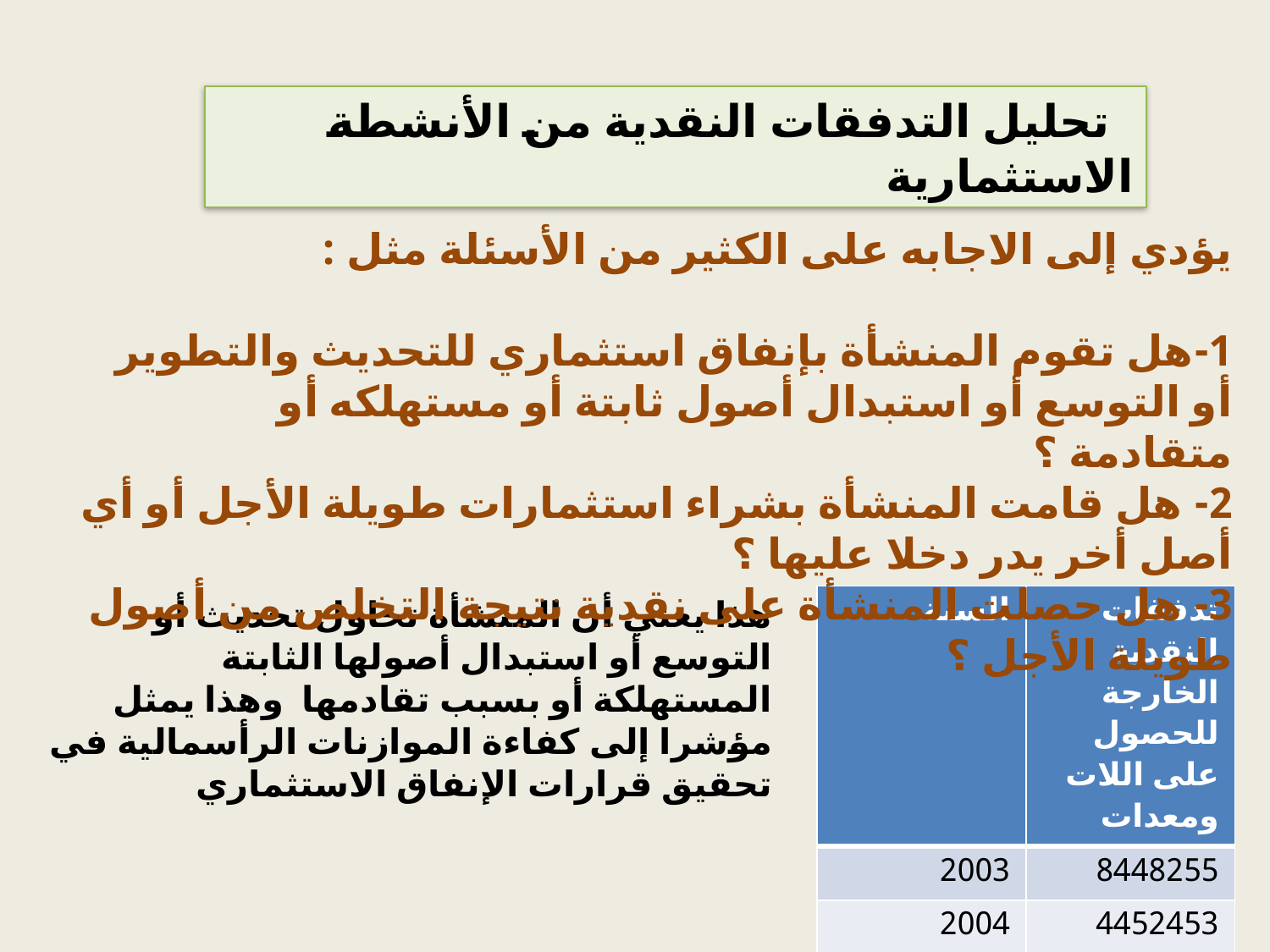

# تحليل التدفقات النقدية من الأنشطة الاستثمارية
يؤدي إلى الاجابه على الكثير من الأسئلة مثل :

1-هل تقوم المنشأة بإنفاق استثماري للتحديث والتطوير أو التوسع أو استبدال أصول ثابتة أو مستهلكه أو متقادمة ؟
2- هل قامت المنشأة بشراء استثمارات طويلة الأجل أو أي أصل أخر يدر دخلا عليها ؟
3- هل حصلت المنشأة على نقدية نتيجة التخلص من أصول طويلة الأجل ؟
هذا يعني أن المنشأة تحاول تحديث أو التوسع أو استبدال أصولها الثابتة المستهلكة أو بسبب تقادمها  وهذا يمثل مؤشرا إلى كفاءة الموازنات الرأسمالية في تحقيق قرارات الإنفاق الاستثماري
| السنة | تدفقات النقدية الخارجة للحصول على اللات ومعدات |
| --- | --- |
| 2003 | 8448255 |
| 2004 | 4452453 |